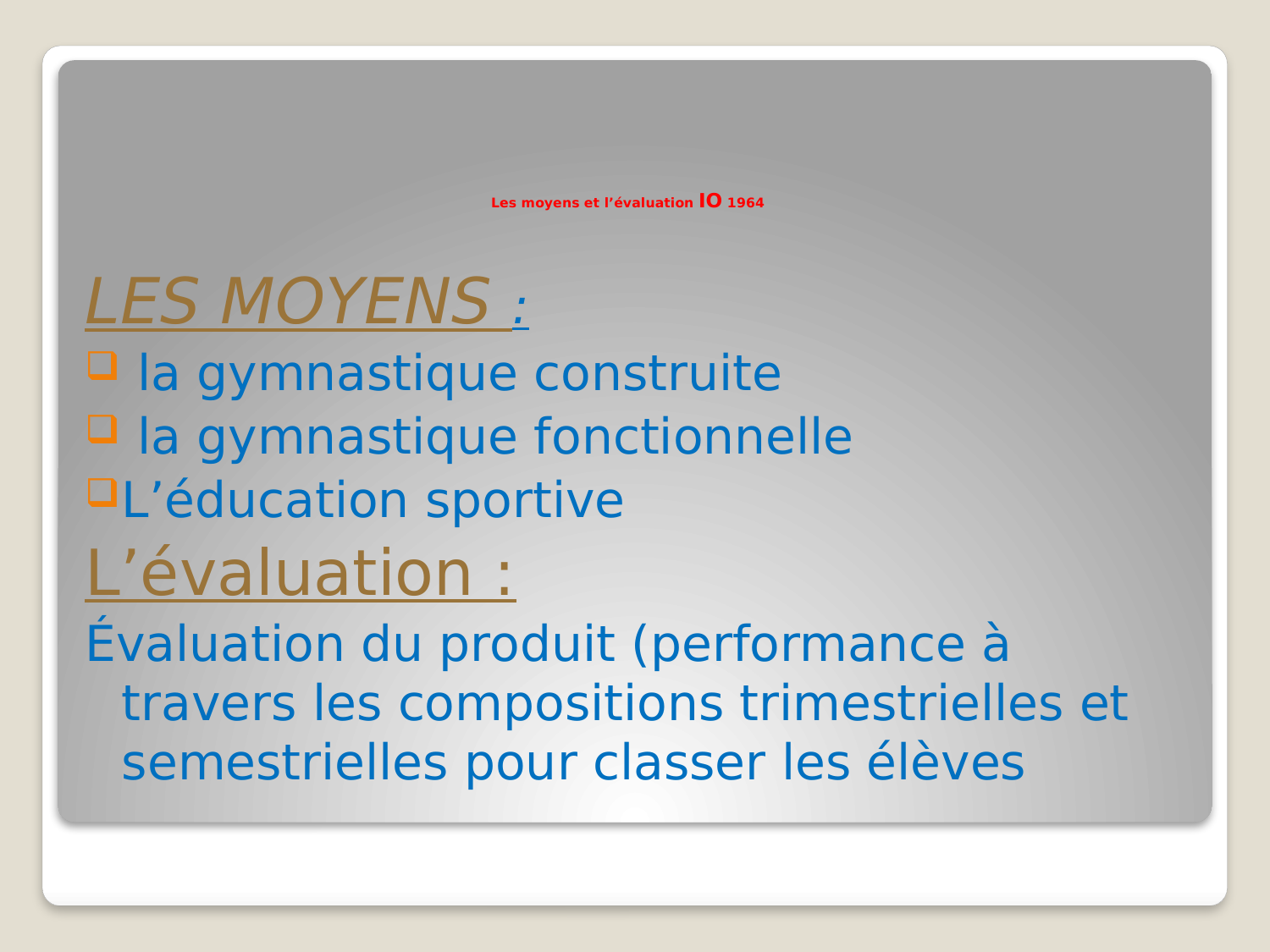

# Les moyens et l’évaluation IO 1964
LES MOYENS :
 la gymnastique construite
 la gymnastique fonctionnelle
L’éducation sportive
L’évaluation :
Évaluation du produit (performance à travers les compositions trimestrielles et semestrielles pour classer les élèves